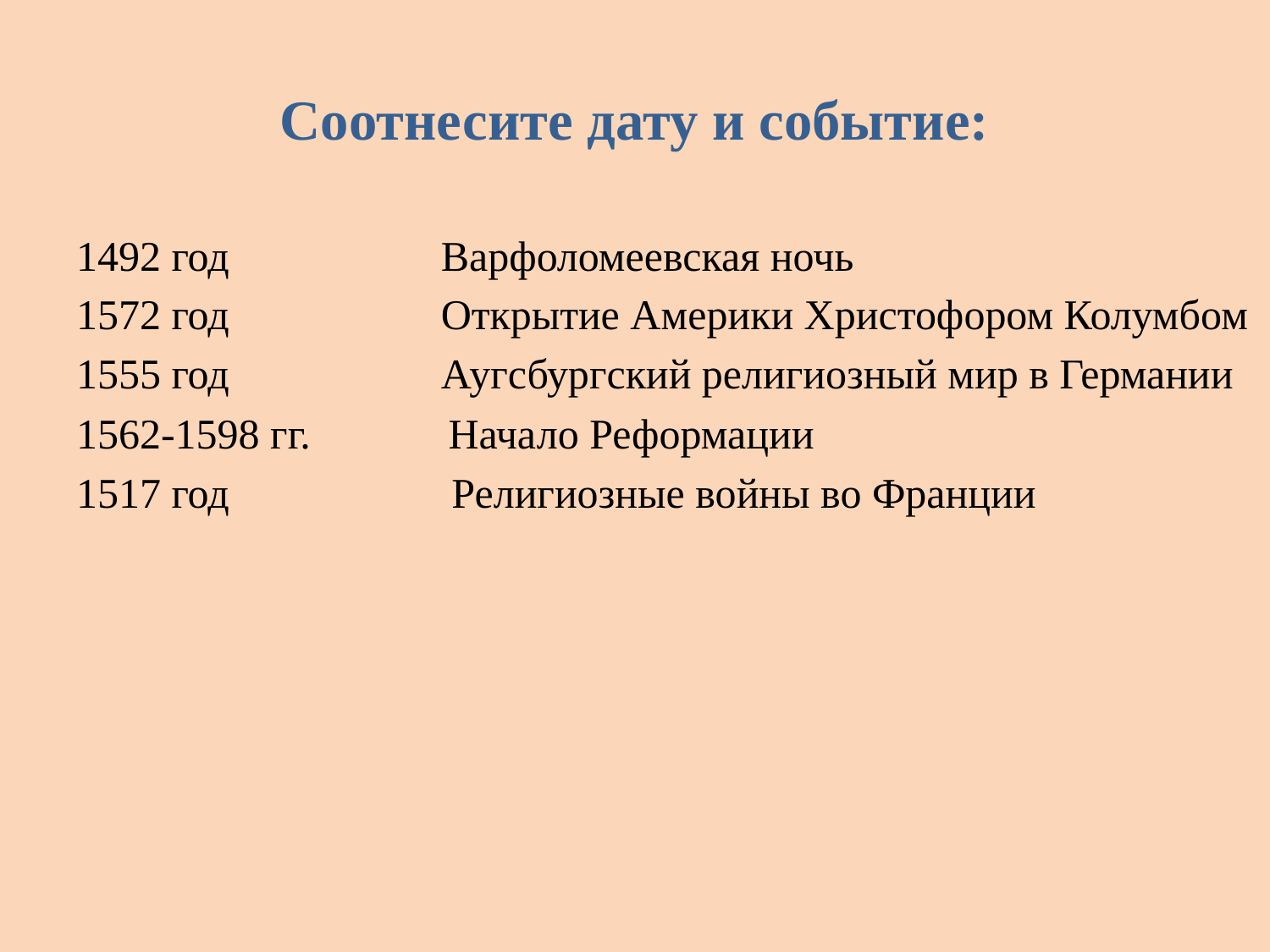

# Соотнесите дату и событие:
1492 год                    Варфоломеевская ночь
1572 год                    Открытие Америки Христофором Колумбом
1555 год                    Аугсбургский религиозный мир в Германии
1562-1598 гг.             Начало Реформации
1517 год                     Религиозные войны во Франции